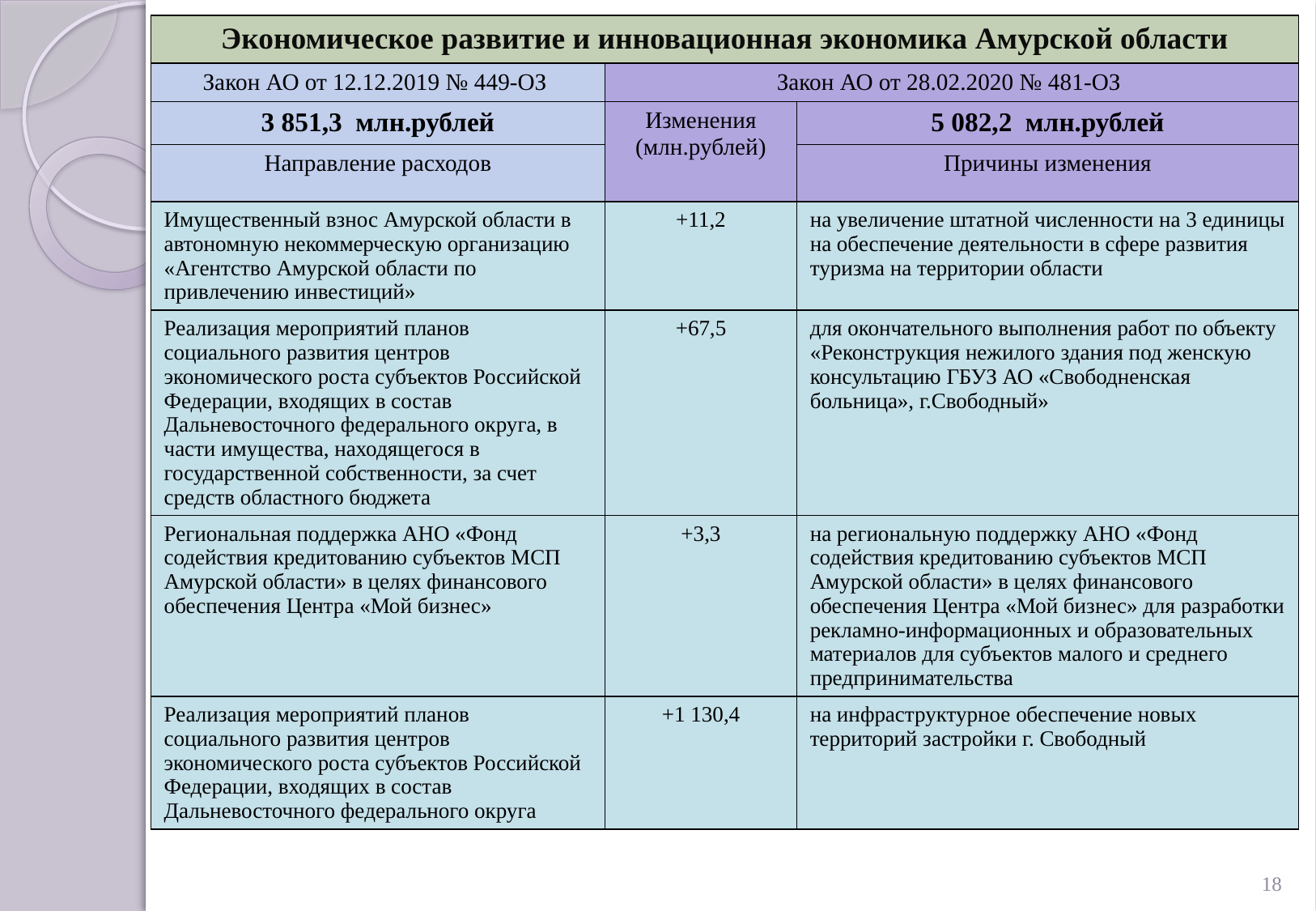

| Экономическое развитие и инновационная экономика Амурской области |  |  |
| --- | --- | --- |
| Закон АО от 12.12.2019 № 449-ОЗ | Закон АО от 28.02.2020 № 481-ОЗ |  |
| 3 851,3 млн.рублей | Изменения (млн.рублей) | 5 082,2 млн.рублей |
| Направление расходов |  | Причины изменения |
| Имущественный взнос Амурской области в автономную некоммерческую организацию «Агентство Амурской области по привлечению инвестиций» | +11,2 | на увеличение штатной численности на 3 единицы на обеспечение деятельности в сфере развития туризма на территории области |
| Реализация мероприятий планов социального развития центров экономического роста субъектов Российской Федерации, входящих в состав Дальневосточного федерального округа, в части имущества, находящегося в государственной собственности, за счет средств областного бюджета | +67,5 | для окончательного выполнения работ по объекту «Реконструкция нежилого здания под женскую консультацию ГБУЗ АО «Свободненская больница», г.Свободный» |
| Региональная поддержка АНО «Фонд содействия кредитованию субъектов МСП Амурской области» в целях финансового обеспечения Центра «Мой бизнес» | +3,3 | на региональную поддержку АНО «Фонд содействия кредитованию субъектов МСП Амурской области» в целях финансового обеспечения Центра «Мой бизнес» для разработки рекламно-информационных и образовательных материалов для субъектов малого и среднего предпринимательства |
| Реализация мероприятий планов социального развития центров экономического роста субъектов Российской Федерации, входящих в состав Дальневосточного федерального округа | +1 130,4 | на инфраструктурное обеспечение новых территорий застройки г. Свободный |
18